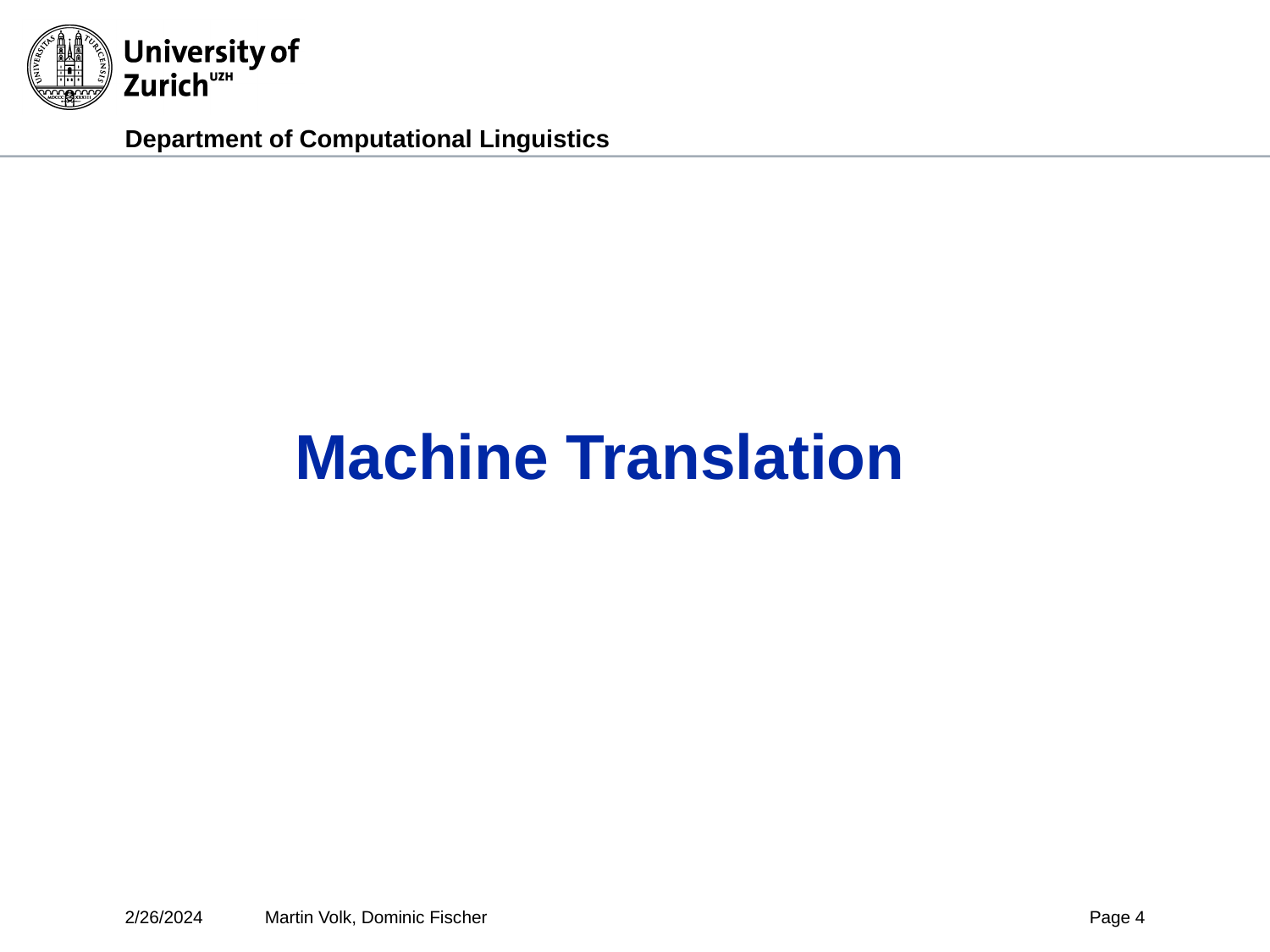

# Machine Translation
2/26/2024
Martin Volk, Dominic Fischer
Page 4